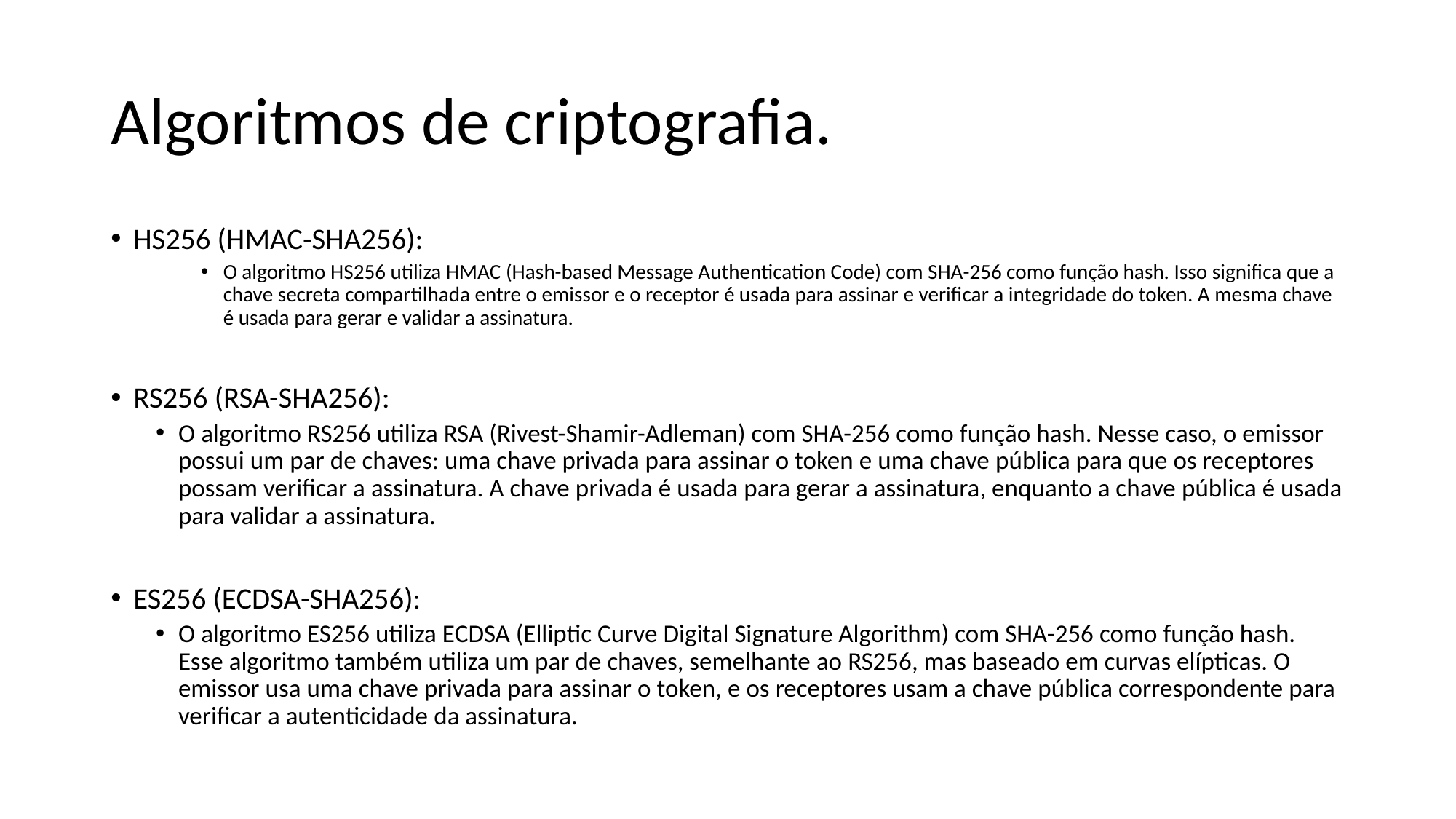

# Algoritmos de criptografia.
HS256 (HMAC-SHA256):
O algoritmo HS256 utiliza HMAC (Hash-based Message Authentication Code) com SHA-256 como função hash. Isso significa que a chave secreta compartilhada entre o emissor e o receptor é usada para assinar e verificar a integridade do token. A mesma chave é usada para gerar e validar a assinatura.

RS256 (RSA-SHA256):
O algoritmo RS256 utiliza RSA (Rivest-Shamir-Adleman) com SHA-256 como função hash. Nesse caso, o emissor possui um par de chaves: uma chave privada para assinar o token e uma chave pública para que os receptores possam verificar a assinatura. A chave privada é usada para gerar a assinatura, enquanto a chave pública é usada para validar a assinatura.

ES256 (ECDSA-SHA256):
O algoritmo ES256 utiliza ECDSA (Elliptic Curve Digital Signature Algorithm) com SHA-256 como função hash. Esse algoritmo também utiliza um par de chaves, semelhante ao RS256, mas baseado em curvas elípticas. O emissor usa uma chave privada para assinar o token, e os receptores usam a chave pública correspondente para verificar a autenticidade da assinatura.